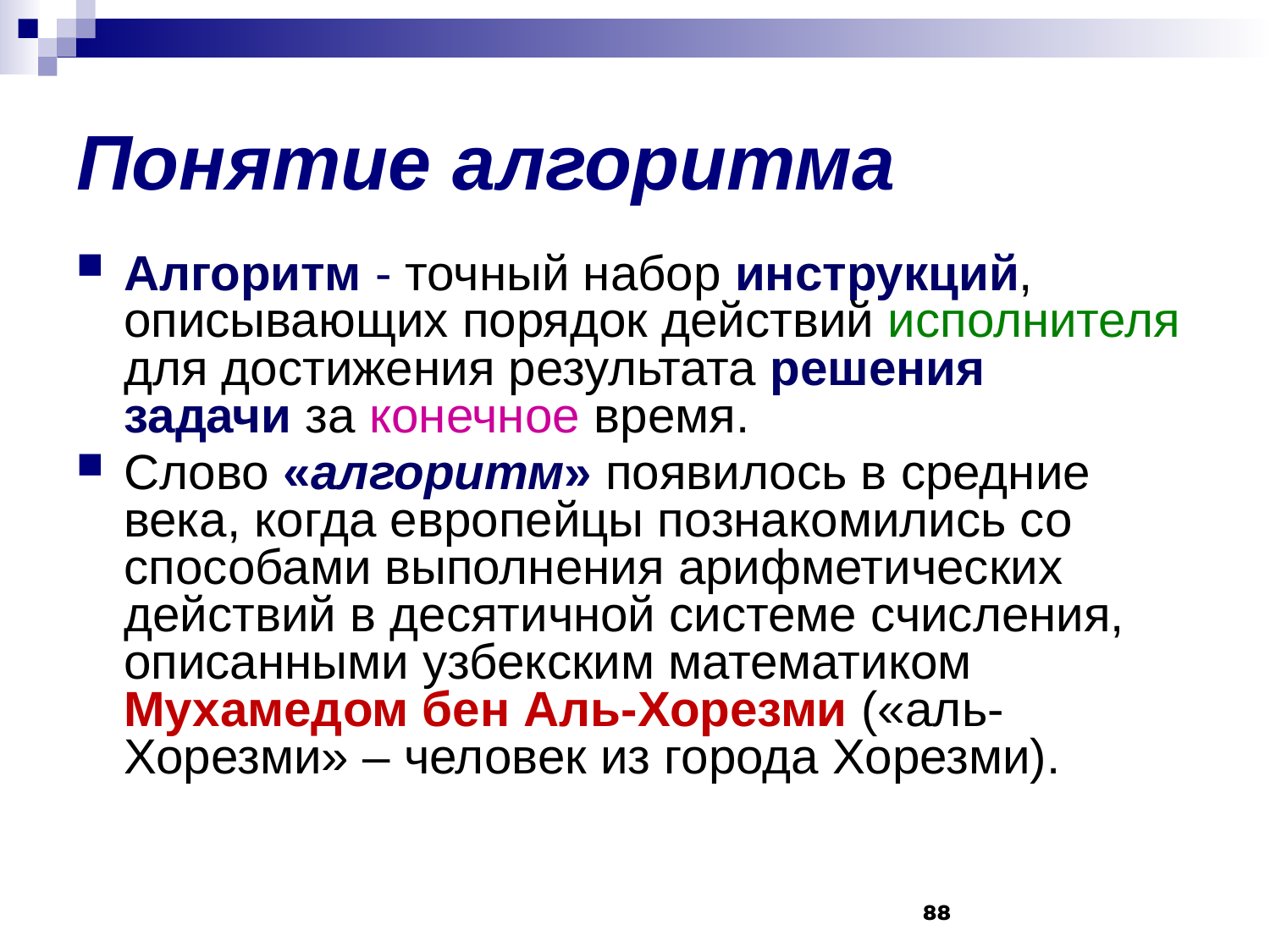

# Понятие алгоритма
Алгоритм - точный набор инструкций, описывающих порядок действий исполнителя для достижения результата решения задачи за конечное время.
Слово «алгоритм» появилось в средние века, когда европейцы познакомились со способами выполнения арифметических действий в десятичной системе счисления, описанными узбекским математиком Мухамедом бен Аль-Хорезми («аль-Хорезми» – человек из города Хорезми).
88